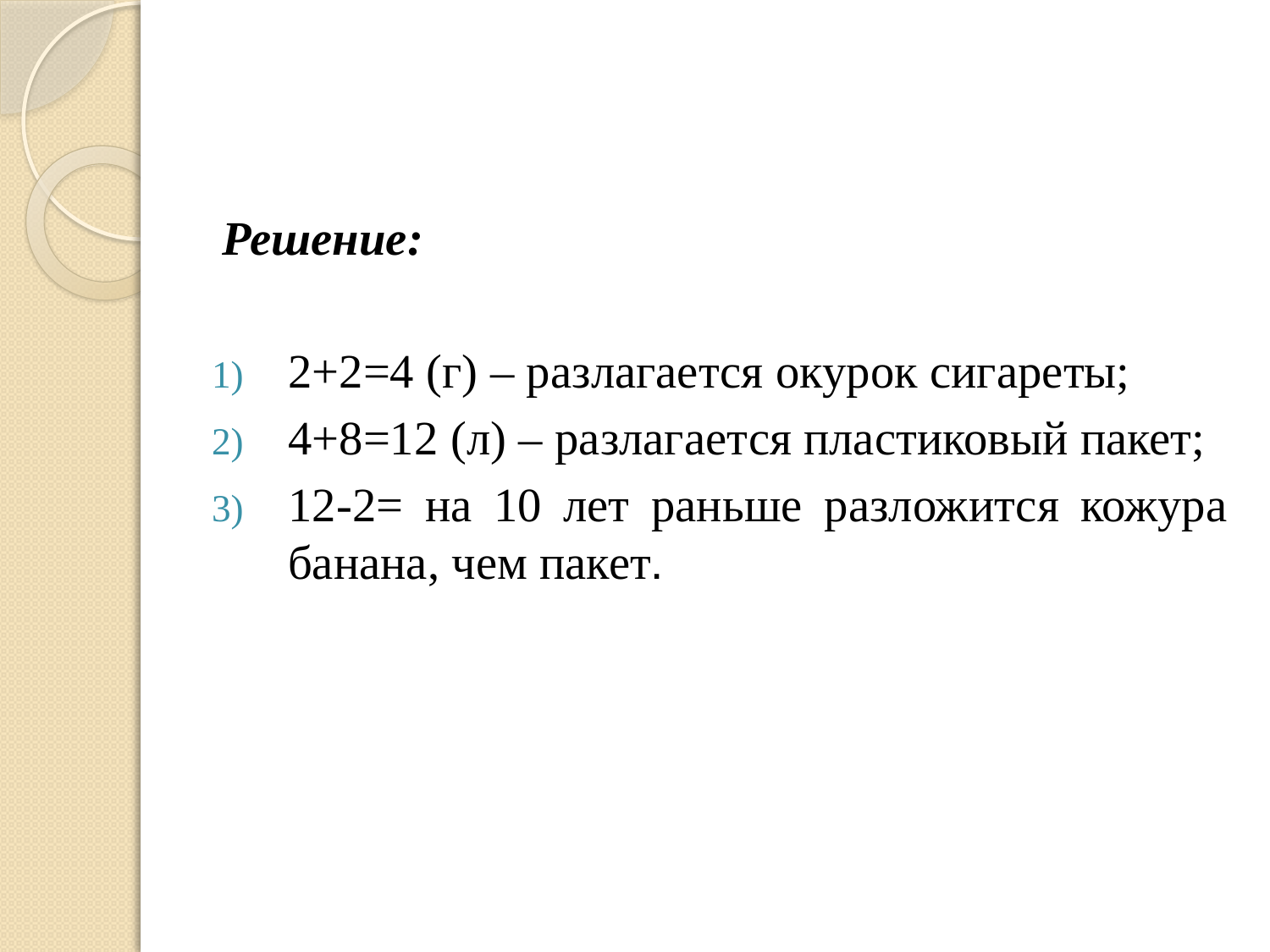

Решение:

2+2=4 (г) – разлагается окурок сигареты;
4+8=12 (л) – разлагается пластиковый пакет;
12-2= на 10 лет раньше разложится кожура банана, чем пакет.